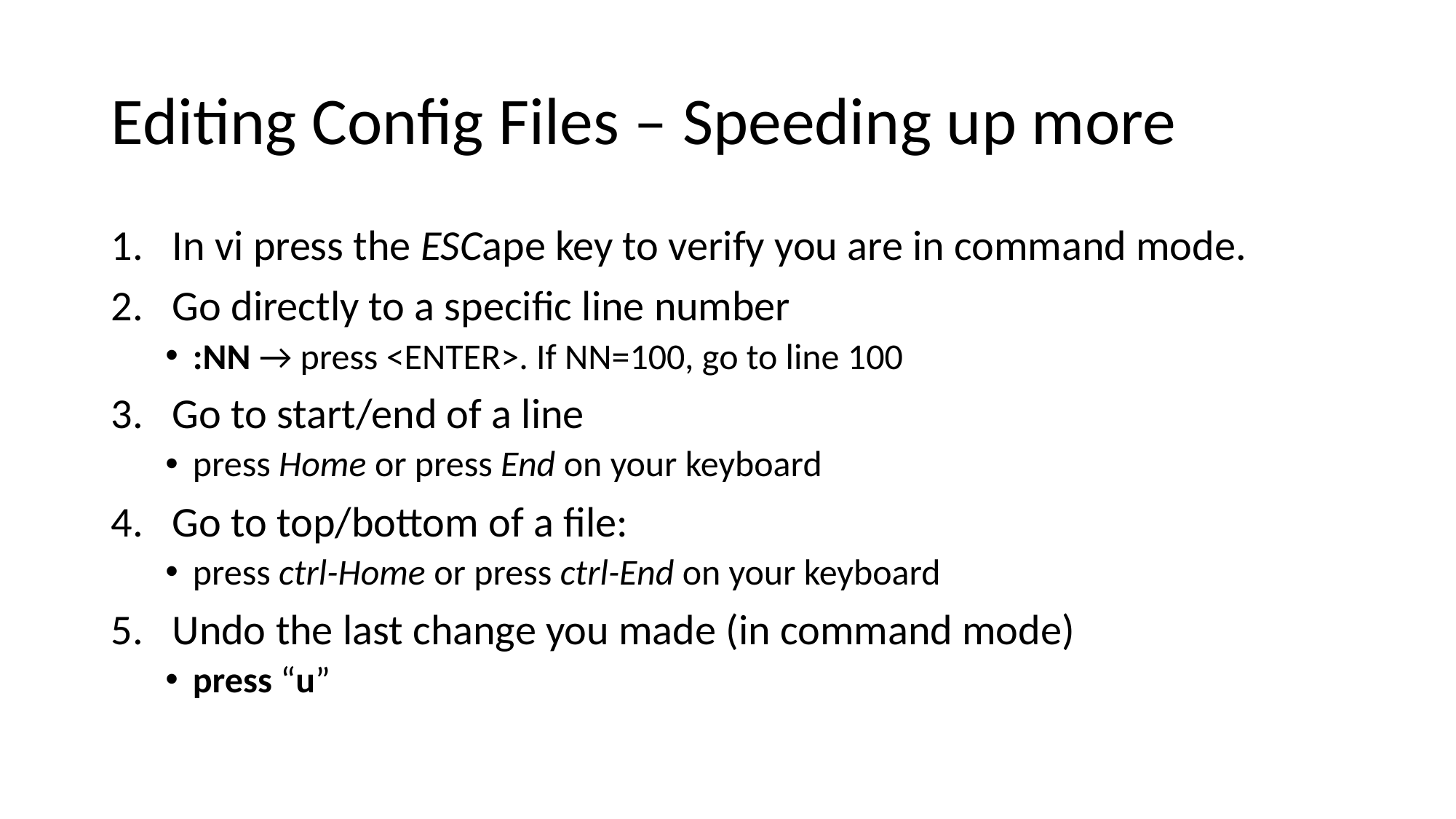

# Editing Config Files – Speeding up more
In vi press the ESCape key to verify you are in command mode.
Go directly to a specific line number
:NN → press <ENTER>. If NN=100, go to line 100
Go to start/end of a line
press Home or press End on your keyboard
Go to top/bottom of a file:
press ctrl-Home or press ctrl-End on your keyboard
Undo the last change you made (in command mode)
press “u”